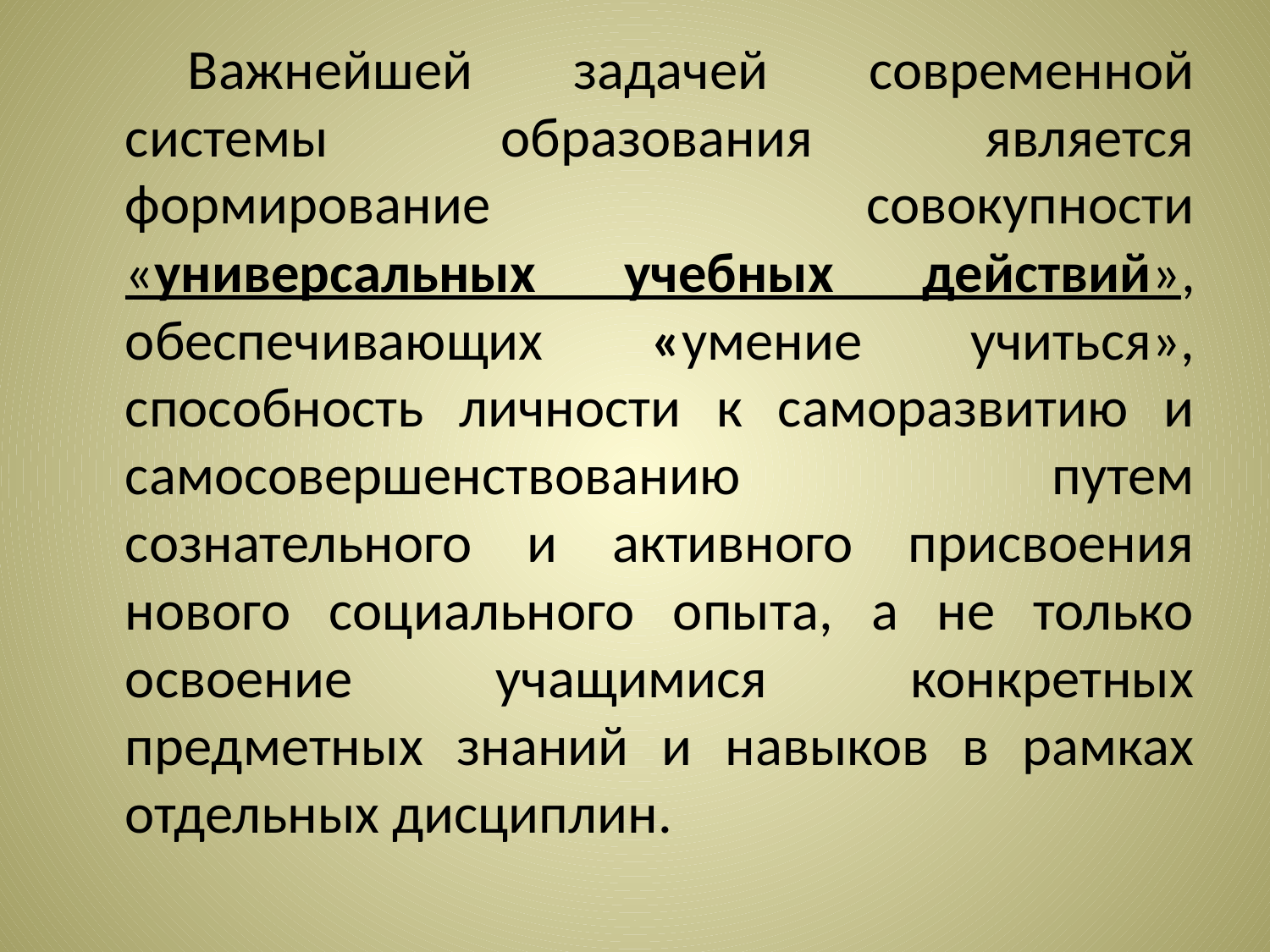

Важнейшей задачей современной системы образования является формирование совокупности «универсальных учебных действий», обеспечивающих «умение учиться», способность личности к саморазвитию и самосовершенствованию путем сознательного и активного присвоения нового социального опыта, а не только освоение учащимися конкретных предметных знаний и навыков в рамках отдельных дисциплин.